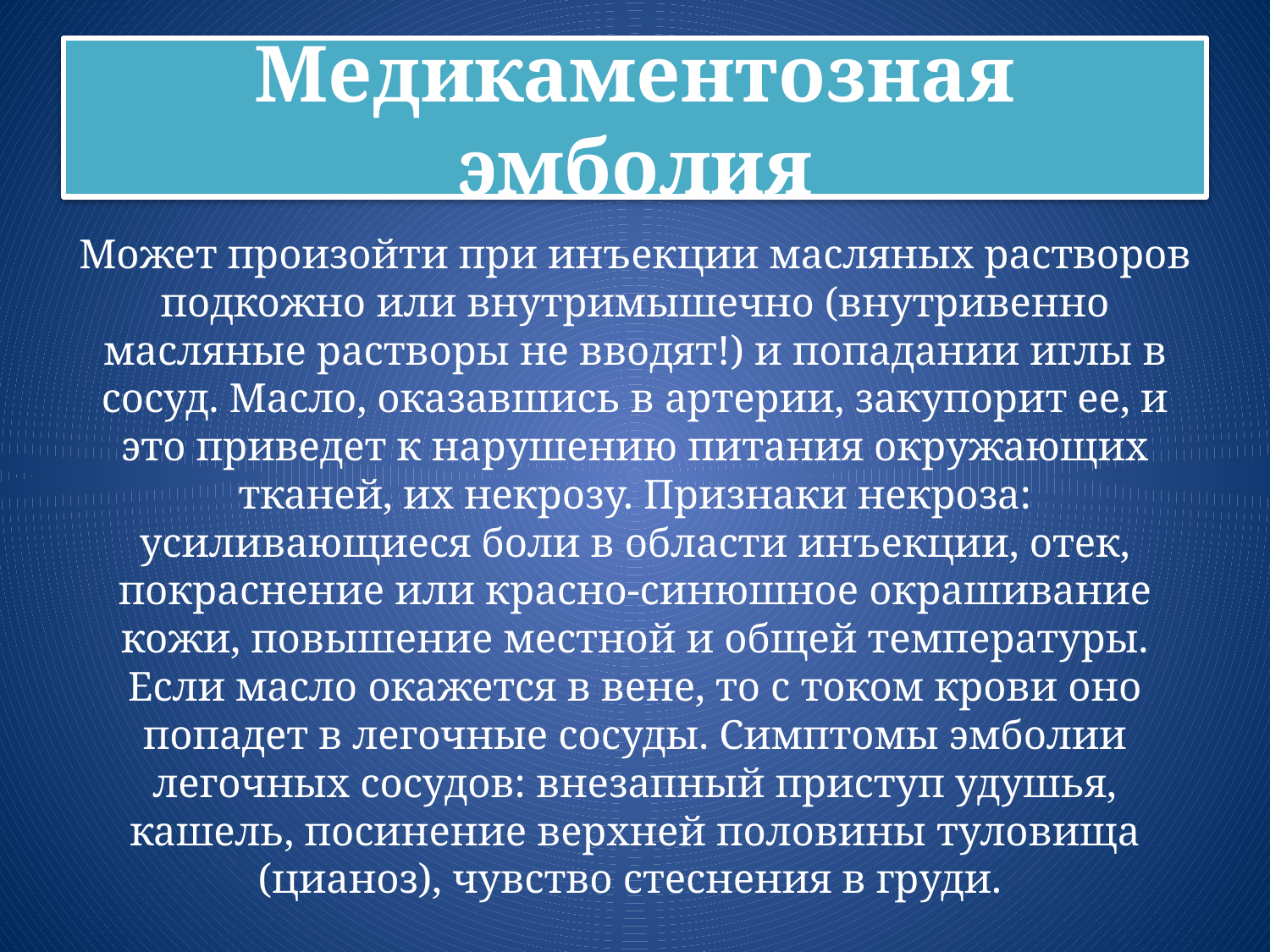

# Медикаментозная эмболия
Может произойти при инъекции масляных растворов подкожно или внутримышечно (внутривенно масляные растворы не вводят!) и попадании иглы в сосуд. Масло, оказавшись в артерии, закупорит ее, и это приведет к нарушению питания окружающих тканей, их некрозу. Признаки некроза: усиливающиеся боли в области инъекции, отек, покраснение или красно-синюшное окрашивание кожи, повышение местной и общей температуры. Если масло окажется в вене, то с током крови оно попадет в легочные сосуды. Симптомы эмболии легочных сосудов: внезапный приступ удушья, кашель, посинение верхней половины туловища (цианоз), чувство стеснения в груди.